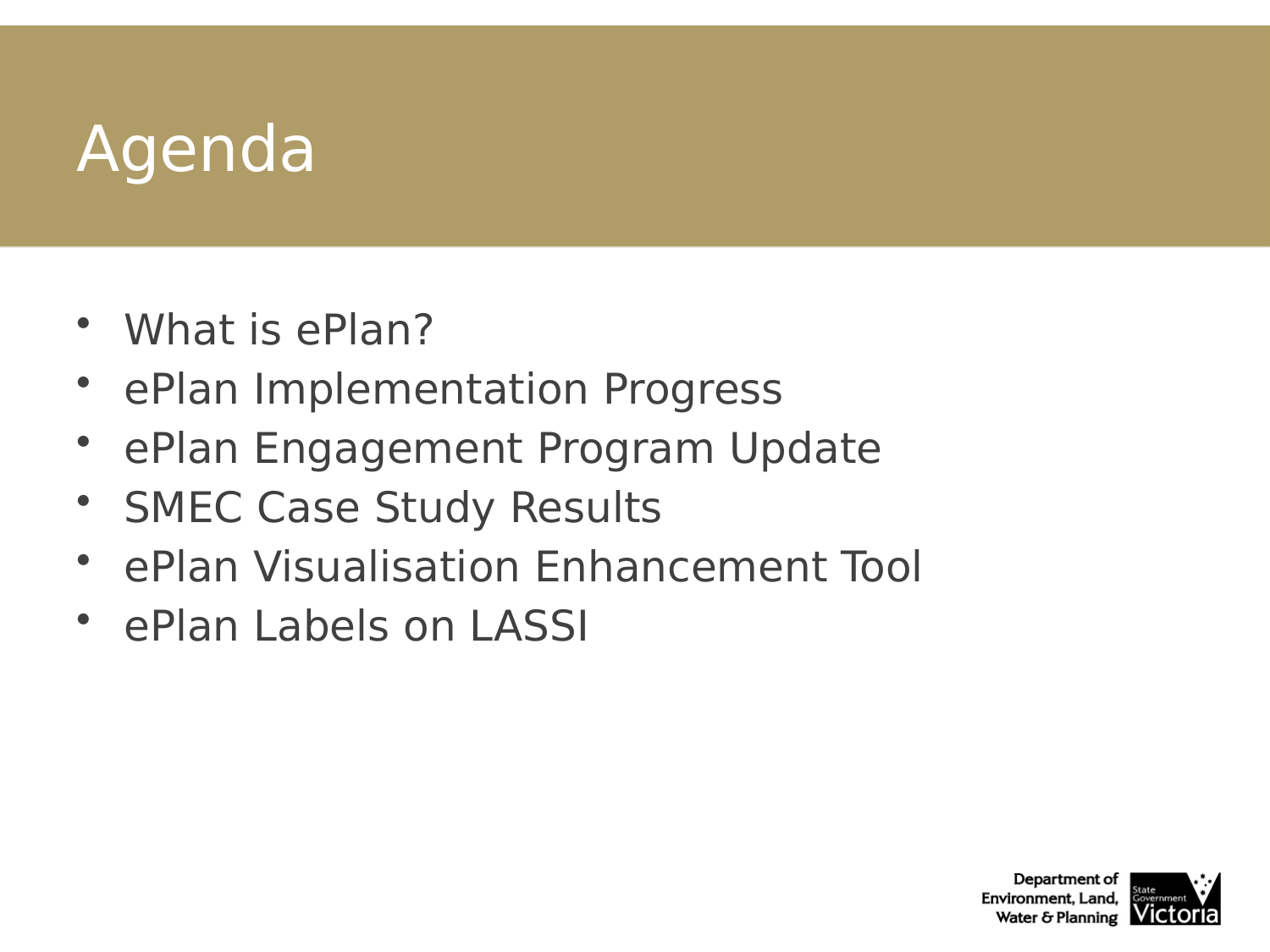

# Agenda
What is ePlan?
ePlan Implementation Progress
ePlan Engagement Program Update
SMEC Case Study Results
ePlan Visualisation Enhancement Tool
ePlan Labels on LASSI